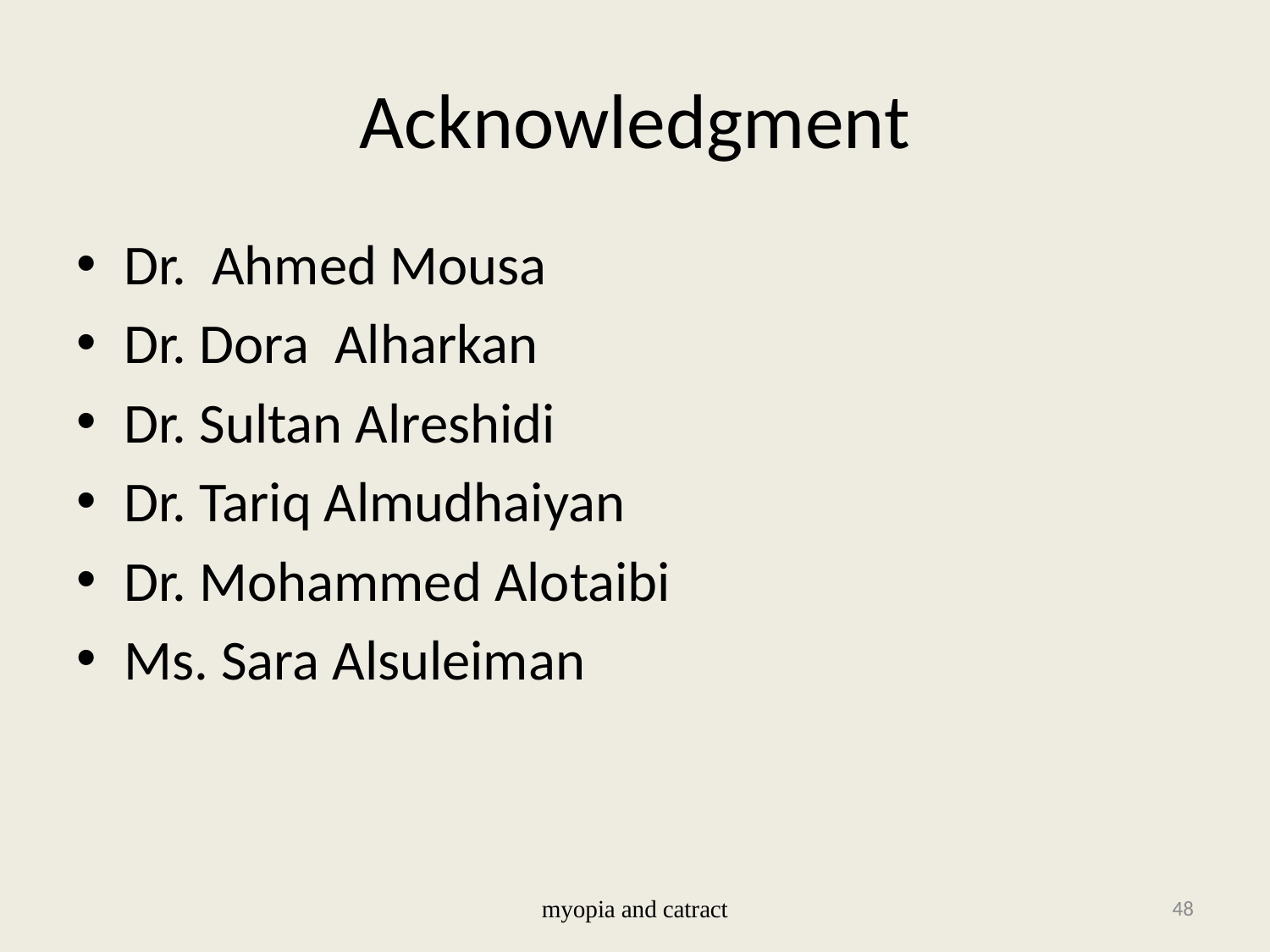

# Acknowledgment
Dr.  Ahmed Mousa
Dr. Dora  Alharkan
Dr. Sultan Alreshidi
Dr. Tariq Almudhaiyan
Dr. Mohammed Alotaibi
Ms. Sara Alsuleiman
myopia and catract
48